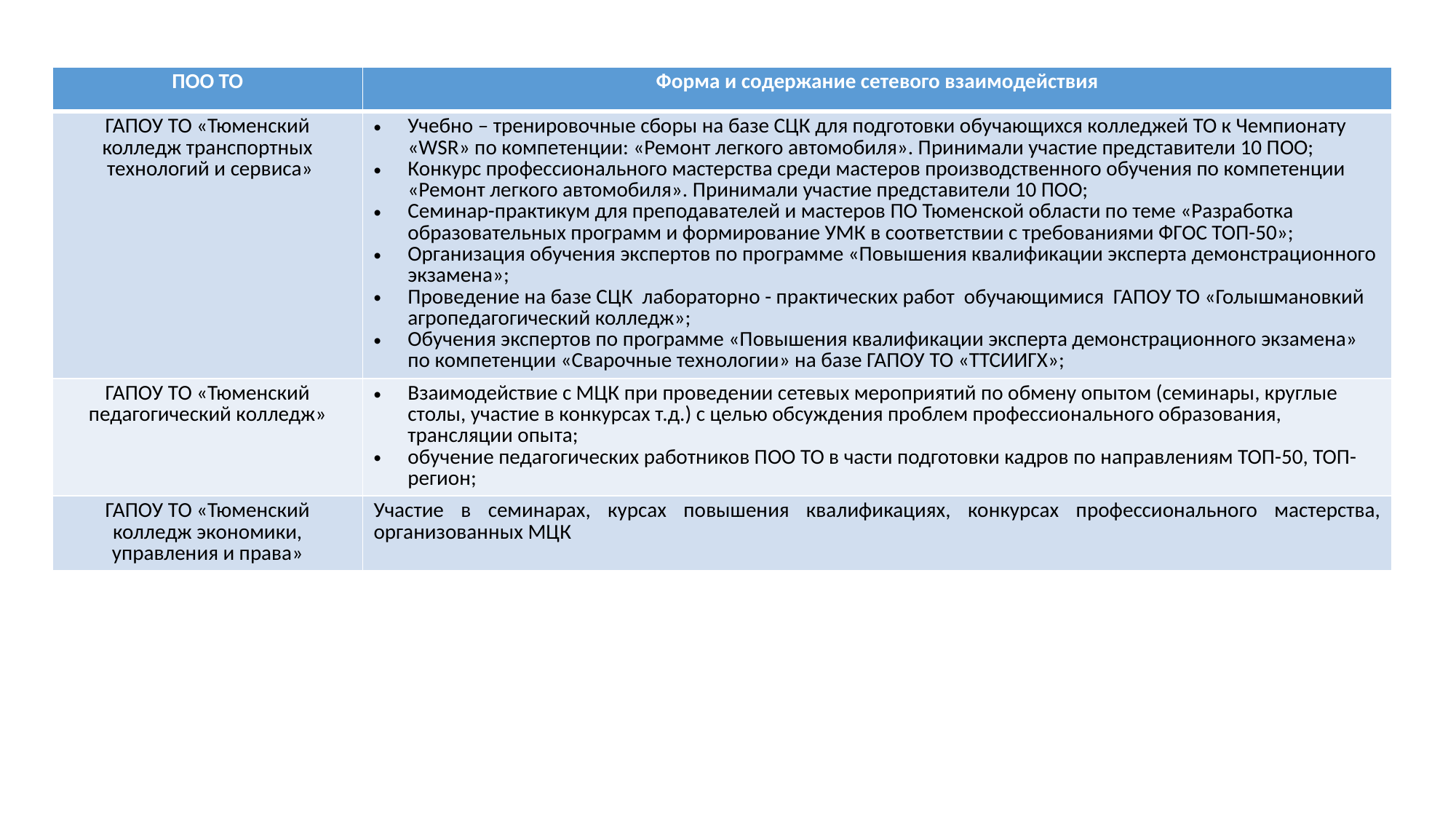

| ПОО ТО | Форма и содержание сетевого взаимодействия |
| --- | --- |
| ГАПОУ ТО «Тюменский колледж транспортных технологий и сервиса» | Учебно – тренировочные сборы на базе СЦК для подготовки обучающихся колледжей ТО к Чемпионату «WSR» по компетенции: «Ремонт легкого автомобиля». Принимали участие представители 10 ПОО; Конкурс профессионального мастерства среди мастеров производственного обучения по компетенции «Ремонт легкого автомобиля». Принимали участие представители 10 ПОО; Семинар-практикум для преподавателей и мастеров ПО Тюменской области по теме «Разработка образовательных программ и формирование УМК в соответствии с требованиями ФГОС ТОП-50»; Организация обучения экспертов по программе «Повышения квалификации эксперта демонстрационного экзамена»; Проведение на базе СЦК лабораторно - практических работ обучающимися ГАПОУ ТО «Голышмановкий агропедагогический колледж»; Обучения экспертов по программе «Повышения квалификации эксперта демонстрационного экзамена» по компетенции «Сварочные технологии» на базе ГАПОУ ТО «ТТСИИГХ»; |
| ГАПОУ ТО «Тюменский педагогический колледж» | Взаимодействие с МЦК при проведении сетевых мероприятий по обмену опытом (семинары, круглые столы, участие в конкурсах т.д.) с целью обсуждения проблем профессионального образования, трансляции опыта; обучение педагогических работников ПОО ТО в части подготовки кадров по направлениям ТОП-50, ТОП-регион; |
| ГАПОУ ТО «Тюменский колледж экономики, управления и права» | Участие в семинарах, курсах повышения квалификациях, конкурсах профессионального мастерства, организованных МЦК |